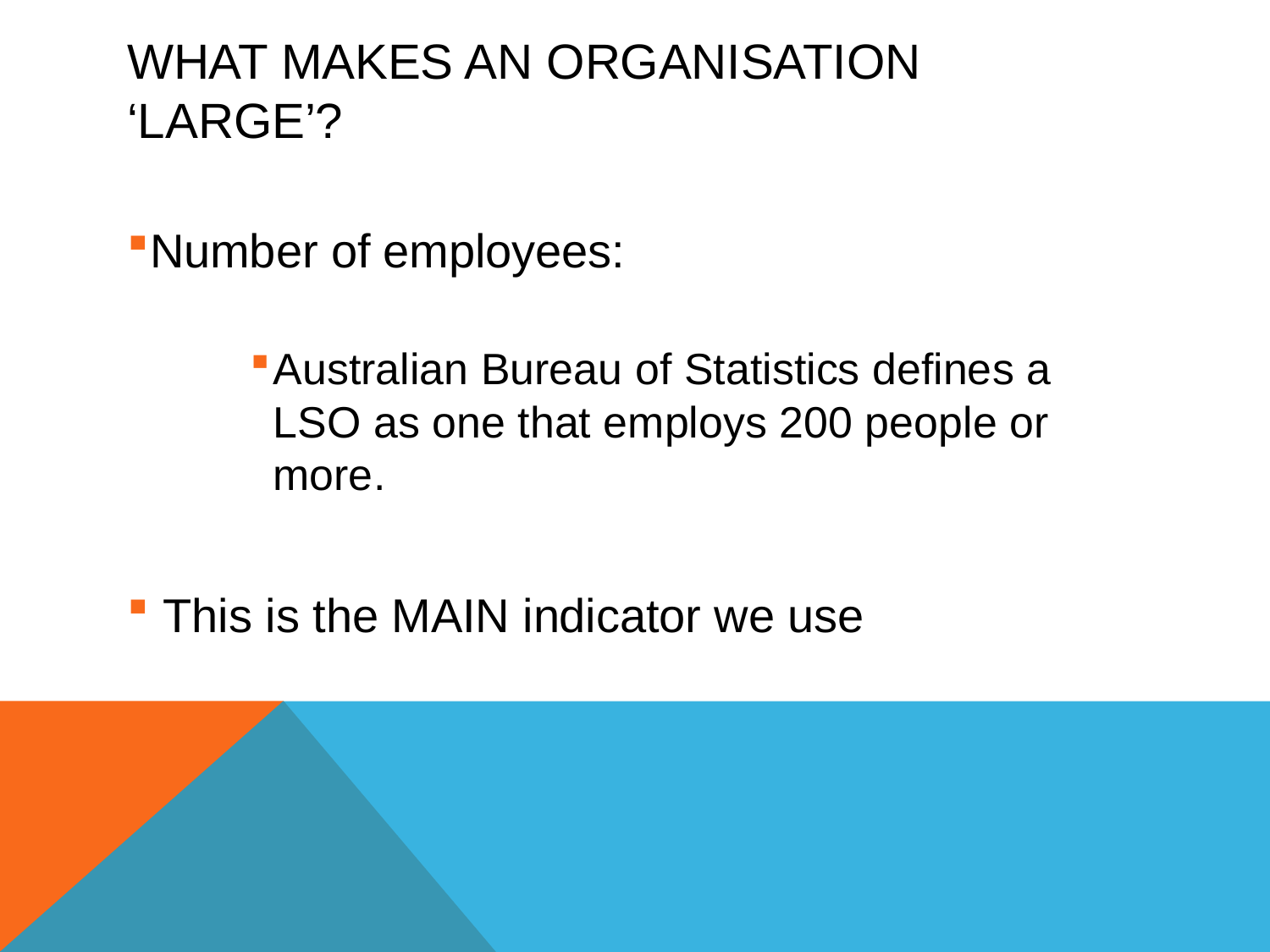

# What makes an organisation ‘large’?

Number of employees:

Australian Bureau of Statistics defines a LSO as one that employs 200 people or more.

 This is the MAIN indicator we use